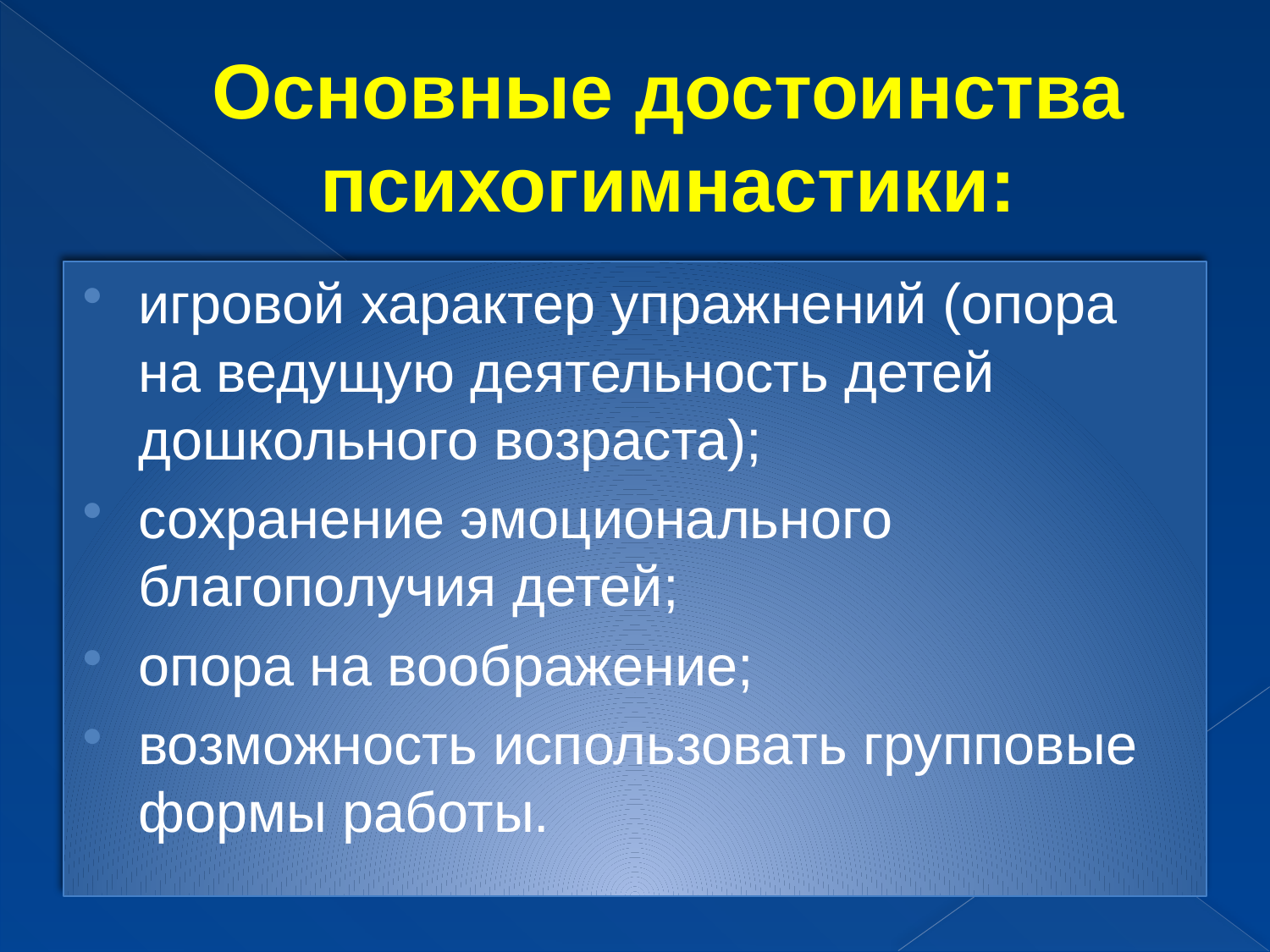

# Основные достоинства психогимнастики:
игровой характер упражнений (опора на ведущую деятельность детей дошкольного возраста);
сохранение эмоционального благополучия детей;
опора на воображение;
возможность использовать групповые формы работы.